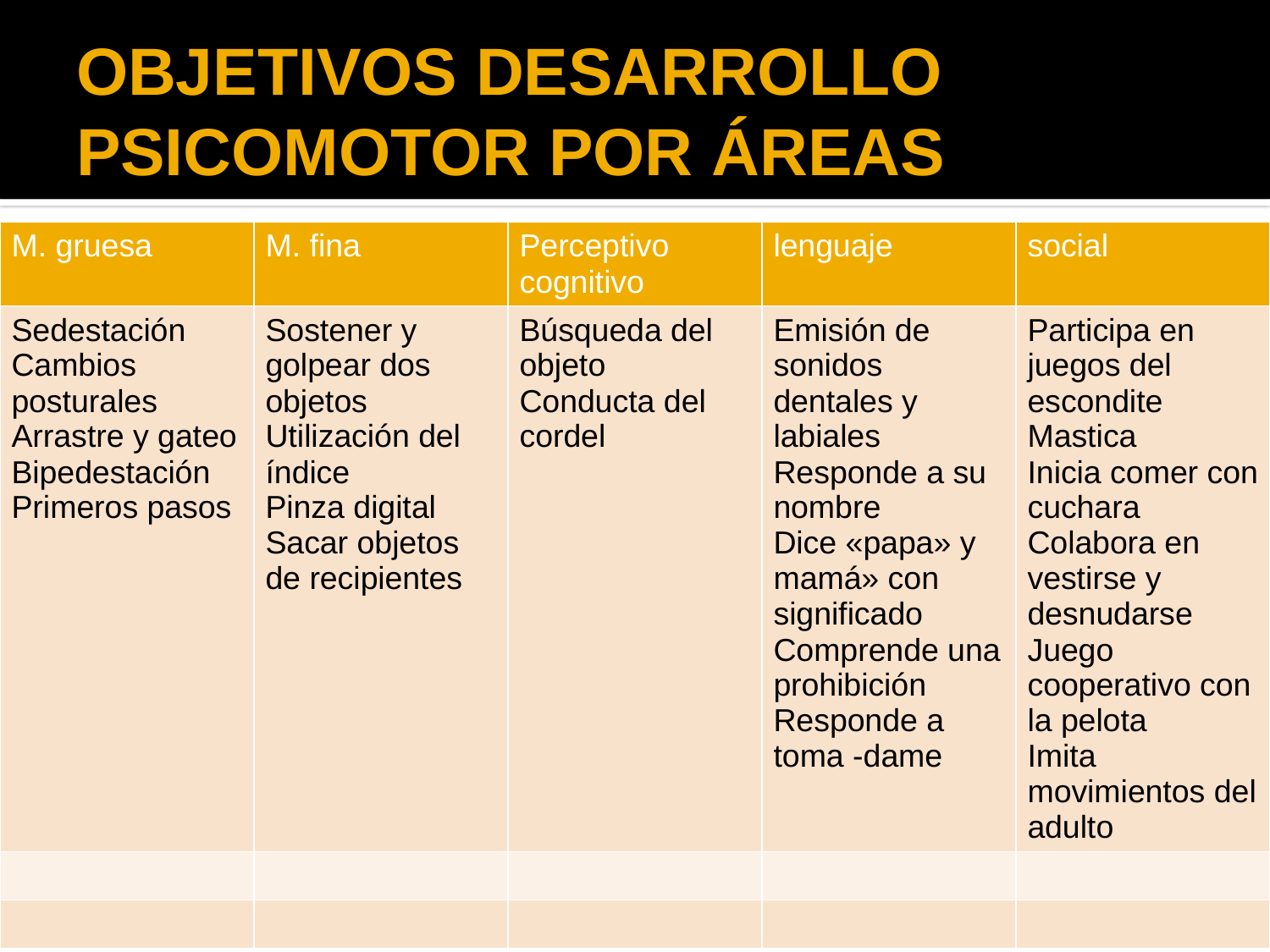

# OBJETIVOS DESARROLLO PSICOMOTOR POR ÁREAS
| M. gruesa | M. fina | Perceptivo cognitivo | lenguaje | social |
| --- | --- | --- | --- | --- |
| Sedestación Cambios posturales Arrastre y gateo Bipedestación Primeros pasos | Sostener y golpear dos objetos Utilización del índice Pinza digital Sacar objetos de recipientes | Búsqueda del objeto Conducta del cordel | Emisión de sonidos dentales y labiales Responde a su nombre Dice «papa» y mamá» con significado Comprende una prohibición Responde a toma -dame | Participa en juegos del escondite Mastica Inicia comer con cuchara Colabora en vestirse y desnudarse Juego cooperativo con la pelota Imita movimientos del adulto |
|  |  |  |  |  |
|  |  |  |  |  |